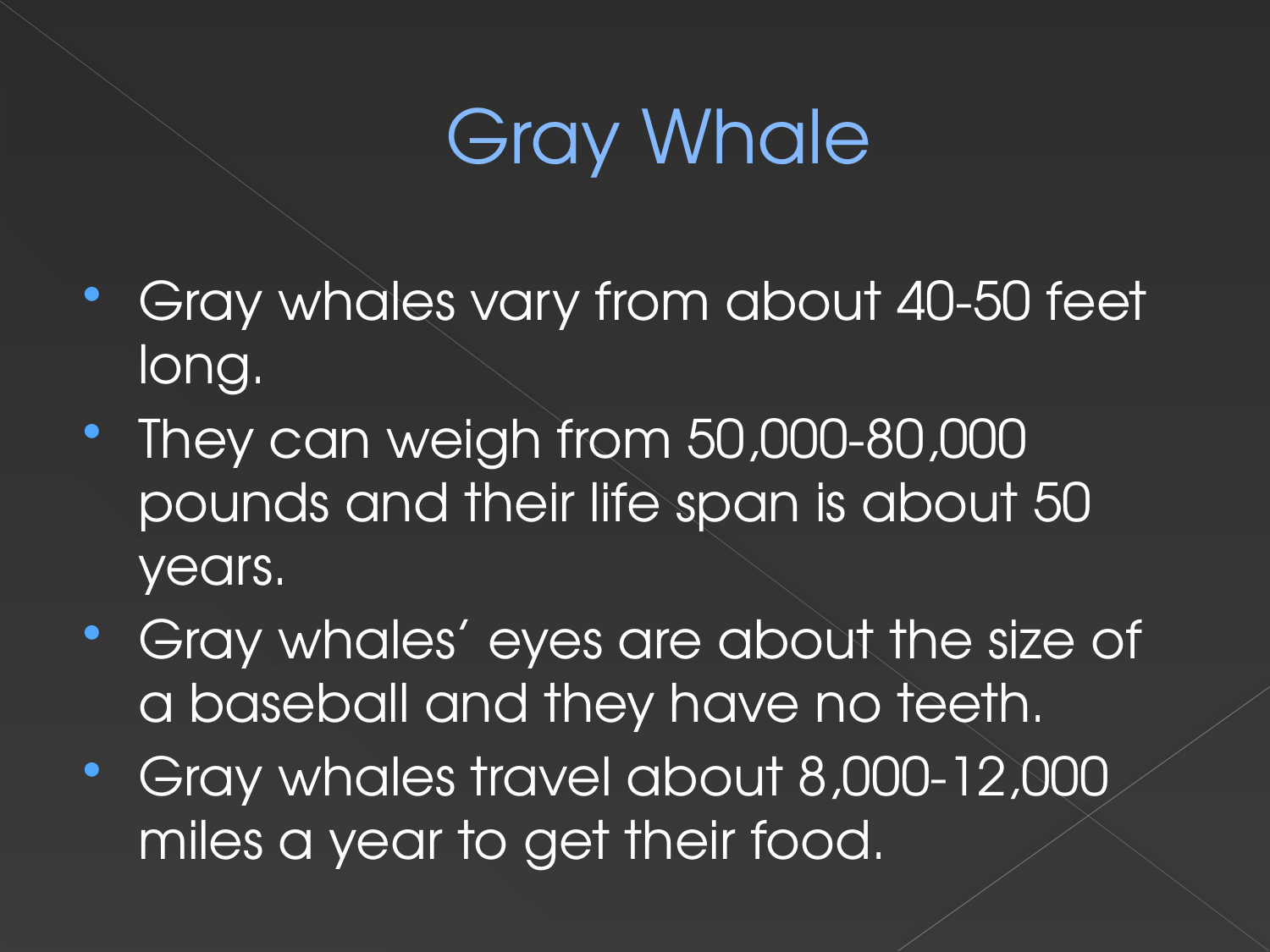

# Gray Whale
Gray whales vary from about 40-50 feet long.
They can weigh from 50,000-80,000 pounds and their life span is about 50 years.
Gray whales’ eyes are about the size of a baseball and they have no teeth.
Gray whales travel about 8,000-12,000 miles a year to get their food.